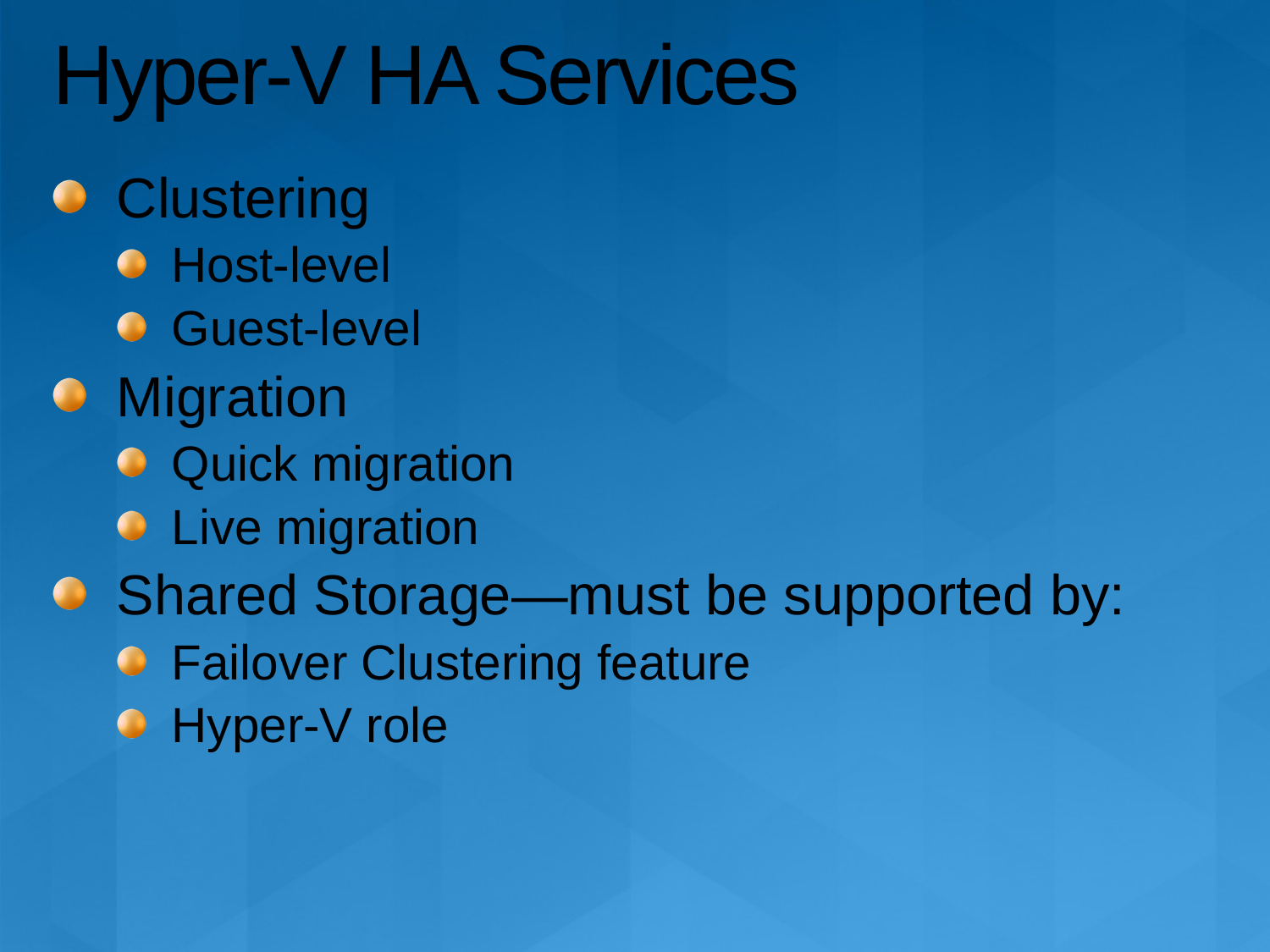

# Hyper-V HA Services
Clustering
Host-level
Guest-level
Migration
Quick migration
Live migration
Shared Storage—must be supported by:
Failover Clustering feature
Hyper-V role